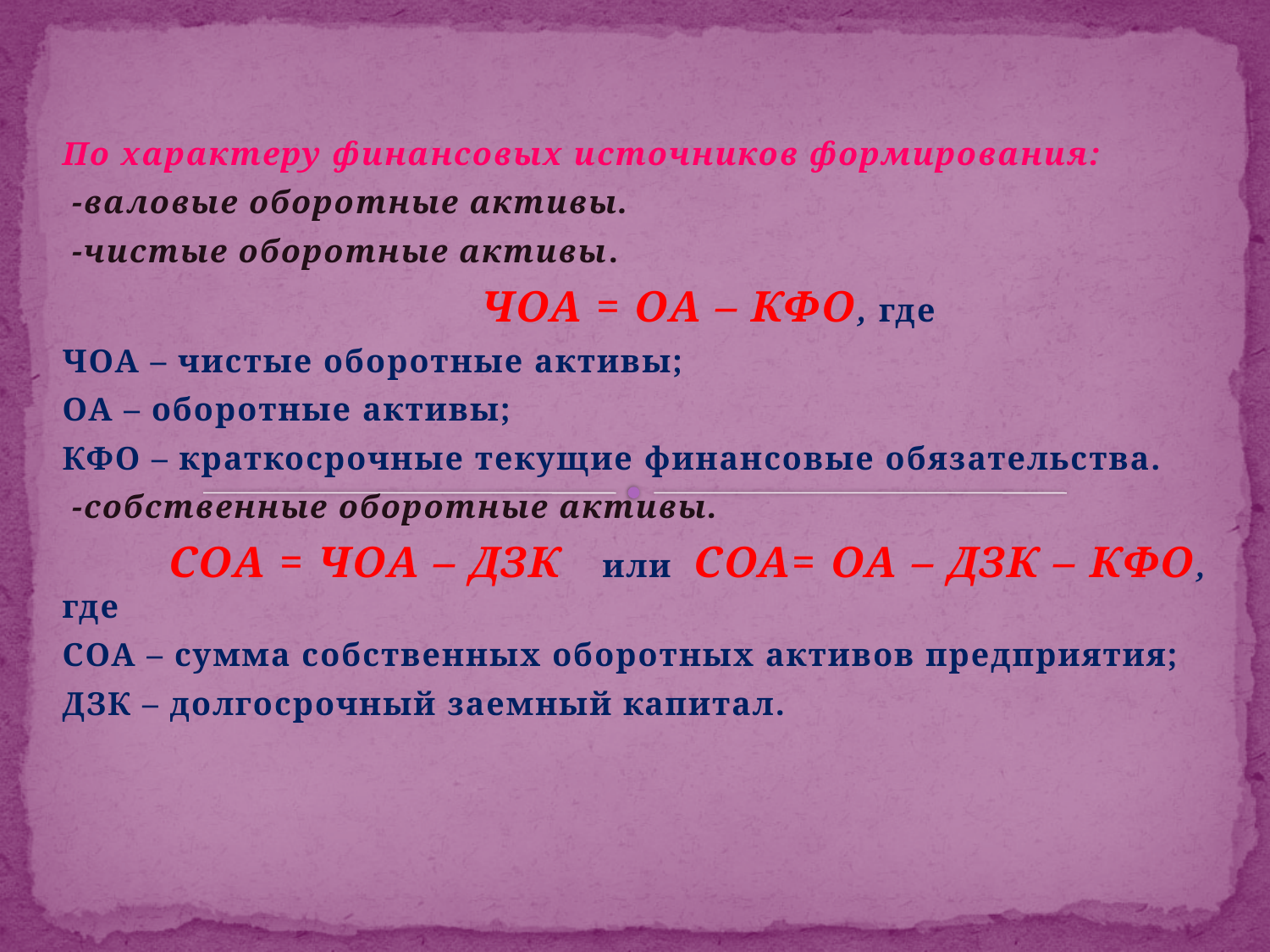

По характеру финансовых источников формирования:
 -валовые оборотные активы.
 -чистые оборотные активы.
                                          ЧОА = ОА – КФО, где
ЧОА – чистые оборотные активы;
ОА – оборотные активы;
КФО – краткосрочные текущие финансовые обязательства.
 -собственные оборотные активы.
          СОА = ЧОА – ДЗК   или  СОА= ОА – ДЗК – КФО, где
СОА – сумма собственных оборотных активов предприятия;
ДЗК – долгосрочный заемный капитал.